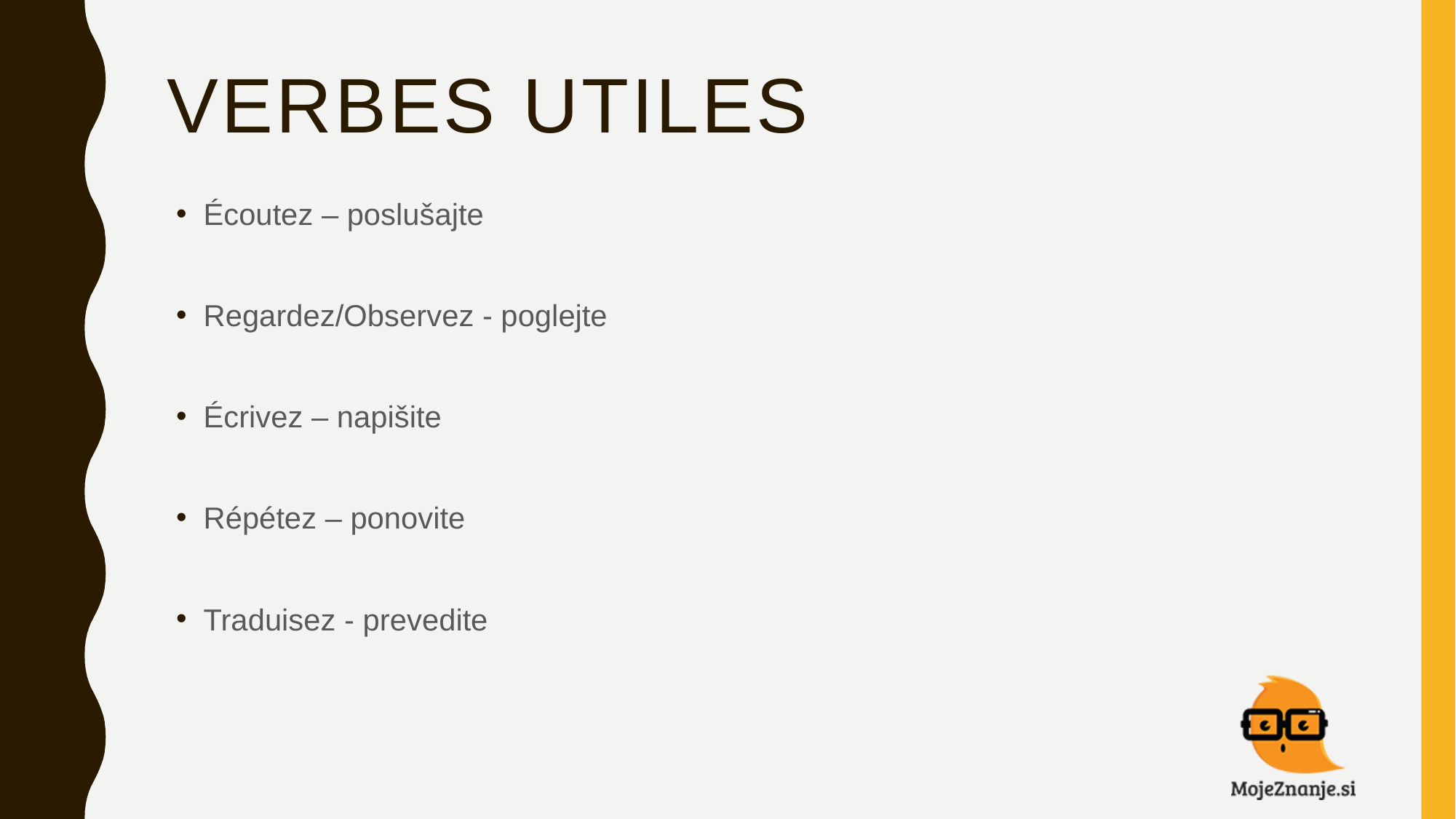

# Verbes utiles
Écoutez – poslušajte

Regardez/Observez - poglejte

Écrivez – napišite

Répétez – ponovite

Traduisez - prevedite